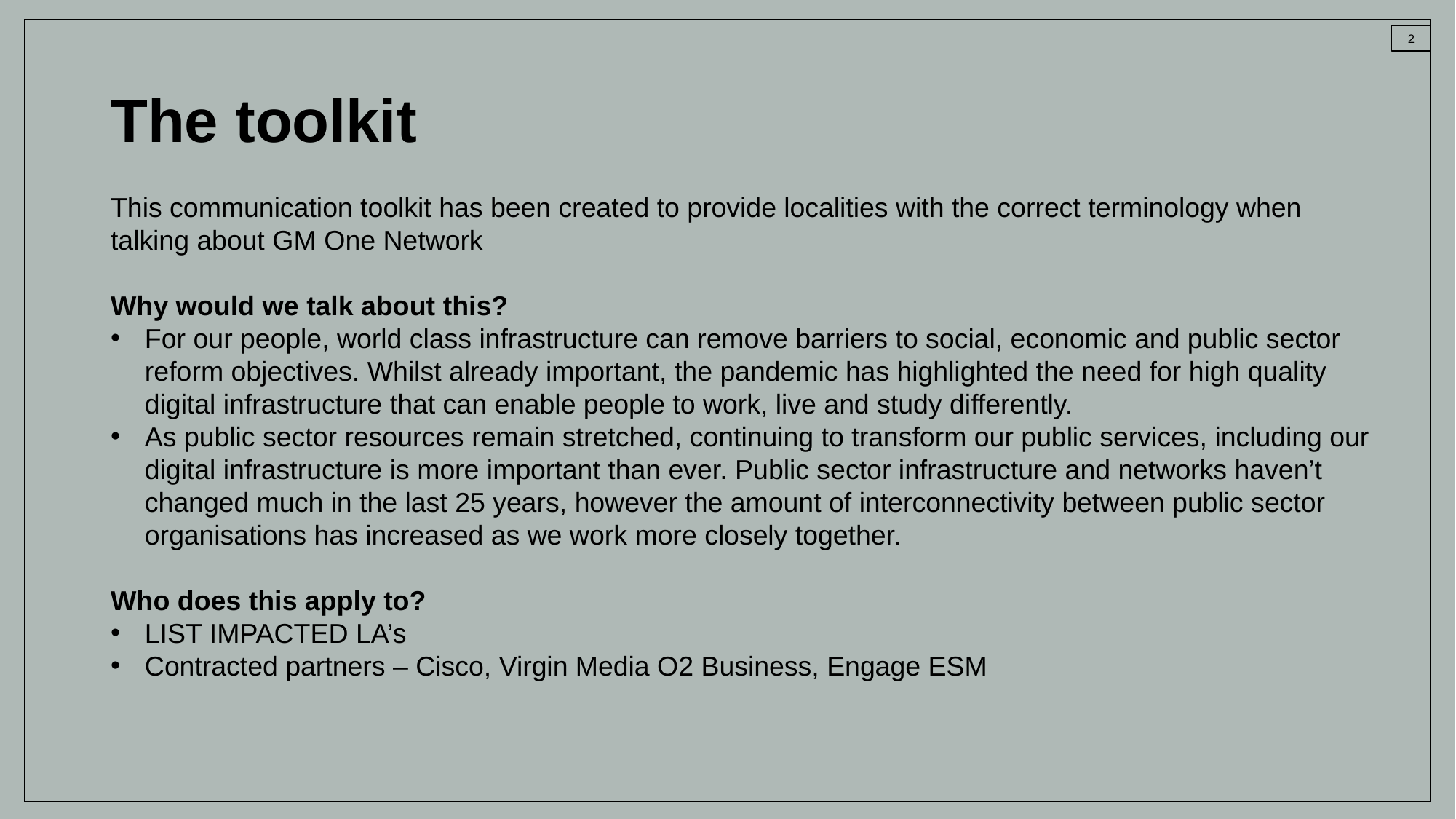

# The toolkit
This communication toolkit has been created to provide localities with the correct terminology when talking about GM One Network

Why would we talk about this?
For our people, world class infrastructure can remove barriers to social, economic and public sector reform objectives. Whilst already important, the pandemic has highlighted the need for high quality digital infrastructure that can enable people to work, live and study differently.
As public sector resources remain stretched, continuing to transform our public services, including our digital infrastructure is more important than ever. Public sector infrastructure and networks haven’t changed much in the last 25 years, however the amount of interconnectivity between public sector organisations has increased as we work more closely together.

Who does this apply to?
LIST IMPACTED LA’s
Contracted partners – Cisco, Virgin Media O2 Business, Engage ESM